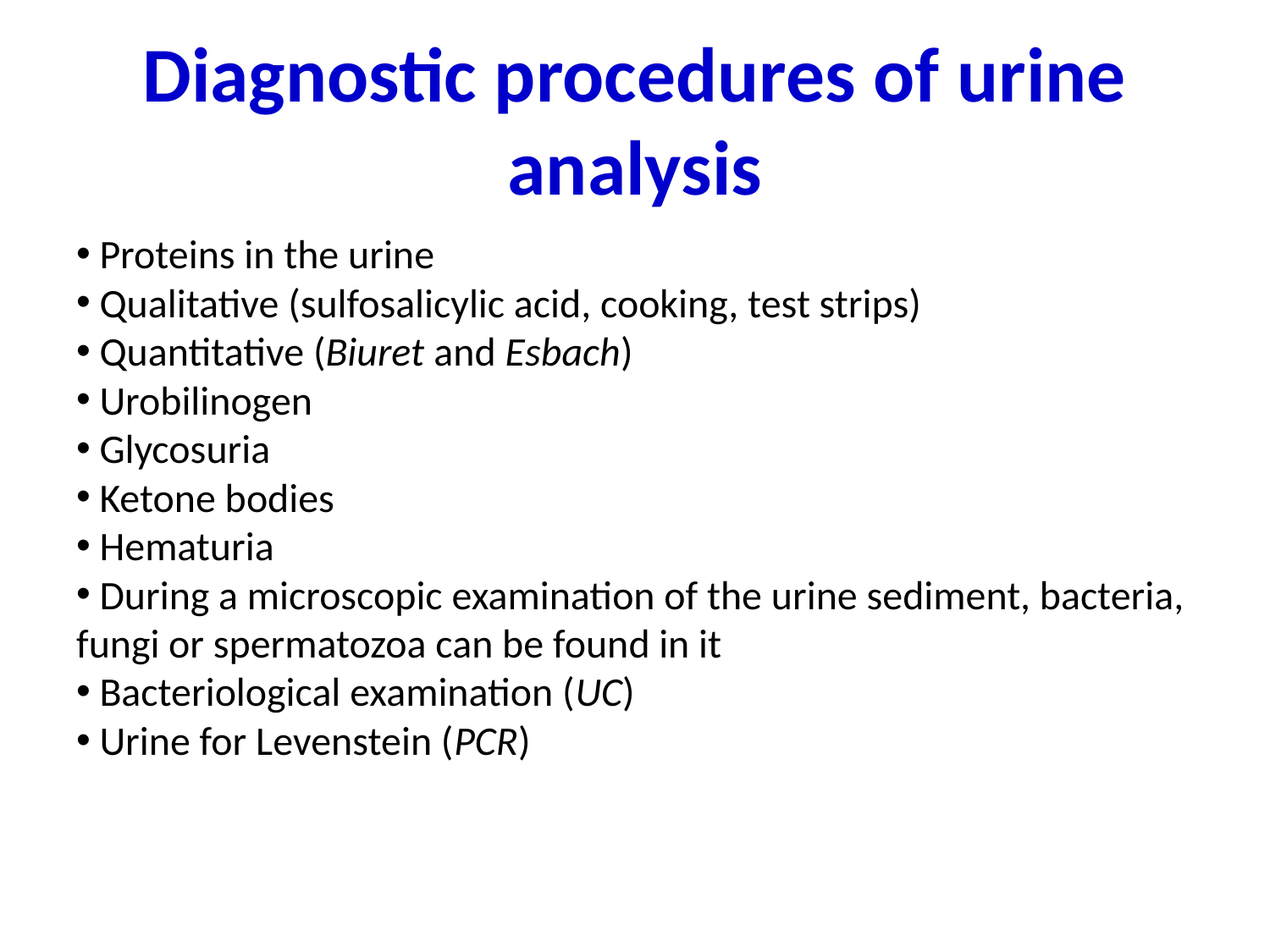

# Diagnostic procedures of urine analysis
 Proteins in the urine
 Qualitative (sulfosalicylic acid, cooking, test strips)
 Quantitative (Biuret and Esbach)
 Urobilinogen
 Glycosuria
 Ketone bodies
 Hematuria
 During a microscopic examination of the urine sediment, bacteria, fungi or spermatozoa can be found in it
 Bacteriological examination (UC)
 Urine for Levenstein (PCR)